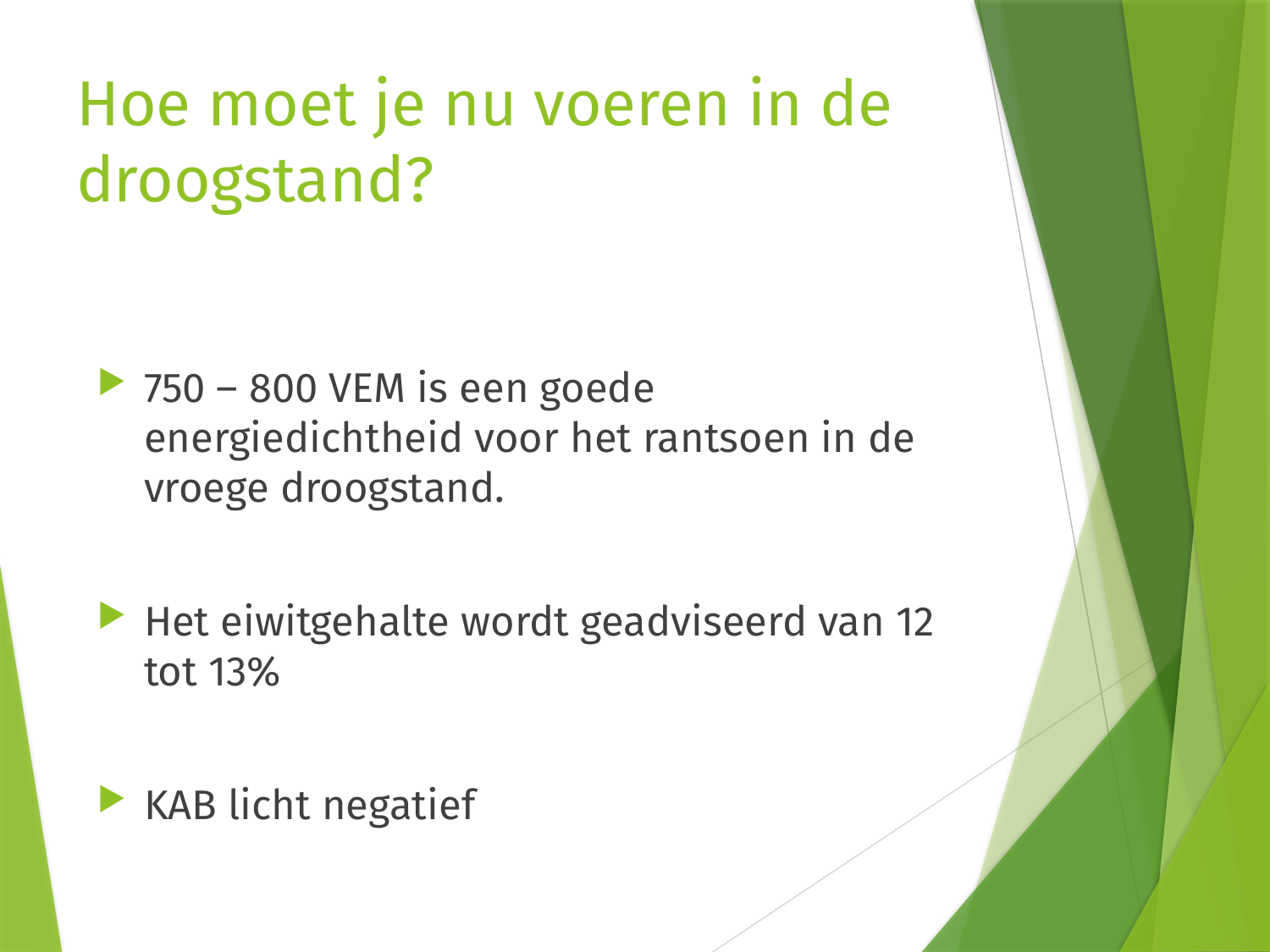

# Hoe moet je nu voeren in de droogstand?

750 – 800 VEM is een goede energiedichtheid voor het rantsoen in de vroege droogstand.

Het eiwitgehalte wordt geadviseerd van 12 tot 13%

KAB licht negatief